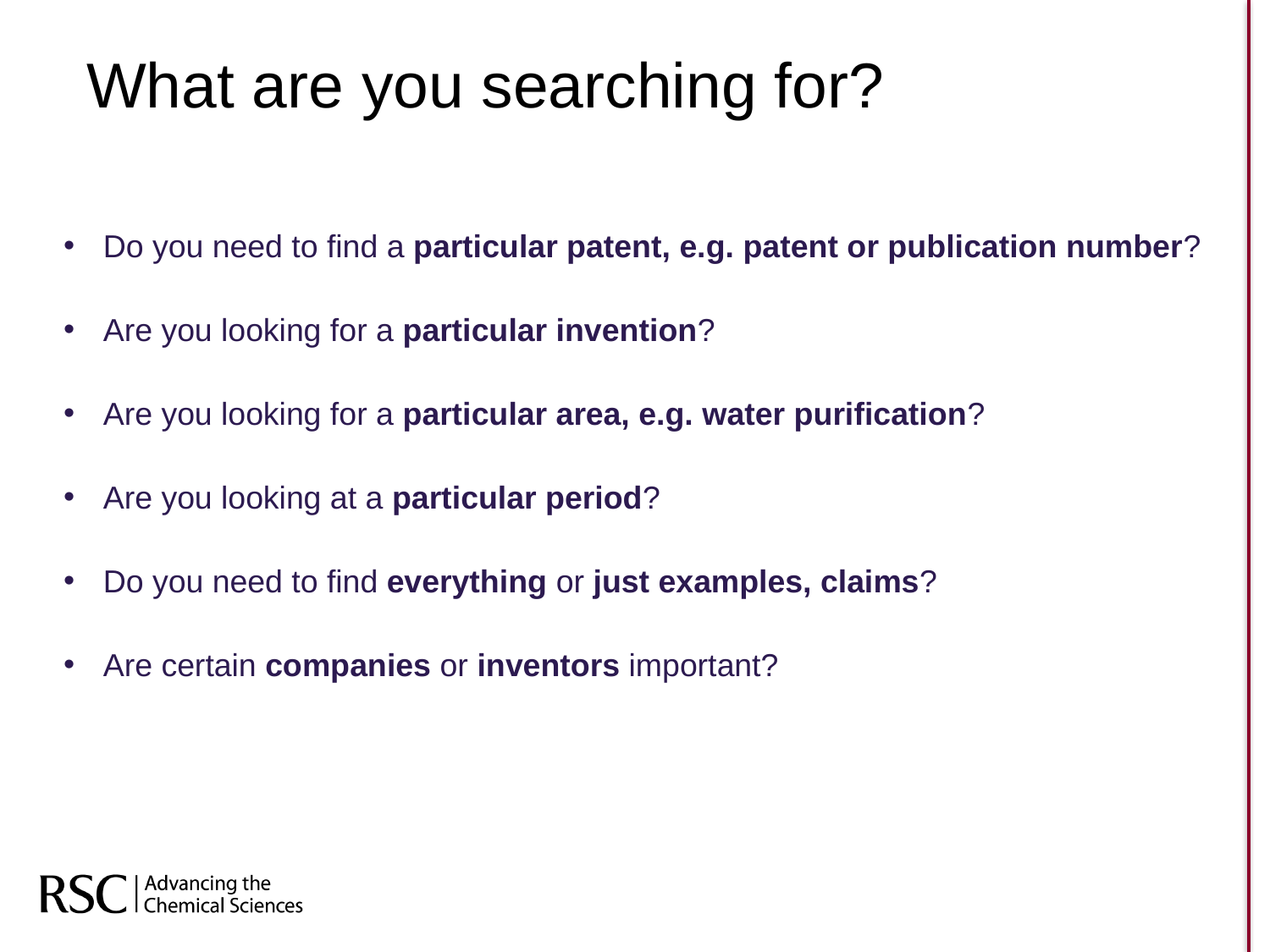

# What are you searching for?
Do you need to find a particular patent, e.g. patent or publication number?

Are you looking for a particular invention?

Are you looking for a particular area, e.g. water purification?

Are you looking at a particular period?

Do you need to find everything or just examples, claims?

Are certain companies or inventors important?